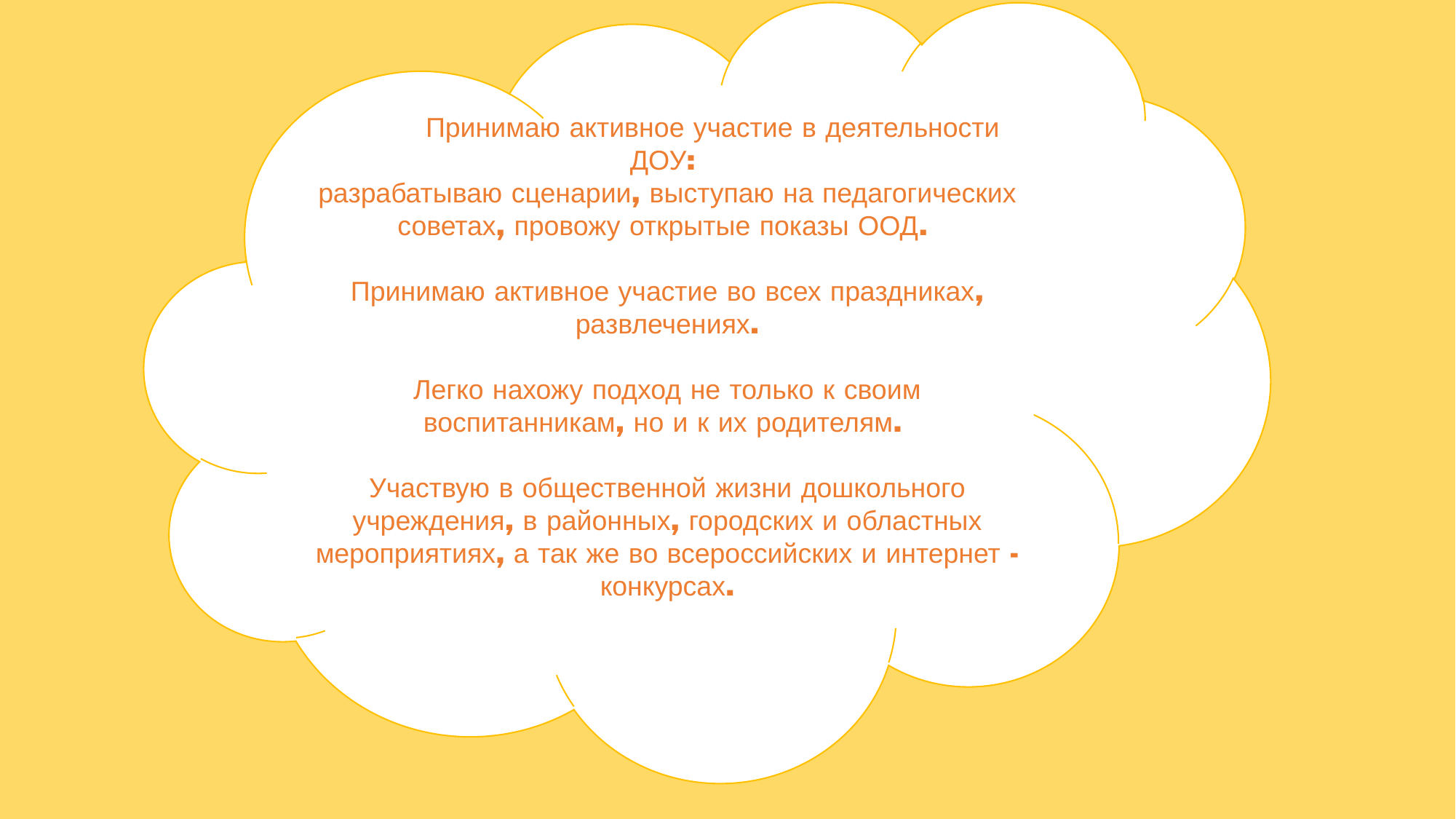

Принимаю активное участие в деятельности  ДОУ:
разрабатываю сценарии, выступаю на педагогических советах, провожу открытые показы ООД.

Принимаю активное участие во всех праздниках, развлечениях.

Легко нахожу подход не только к своим воспитанникам, но и к их родителям.

Участвую в общественной жизни дошкольного учреждения, в районных, городских и областных мероприятиях, а так же во всероссийских и интернет - конкурсах.